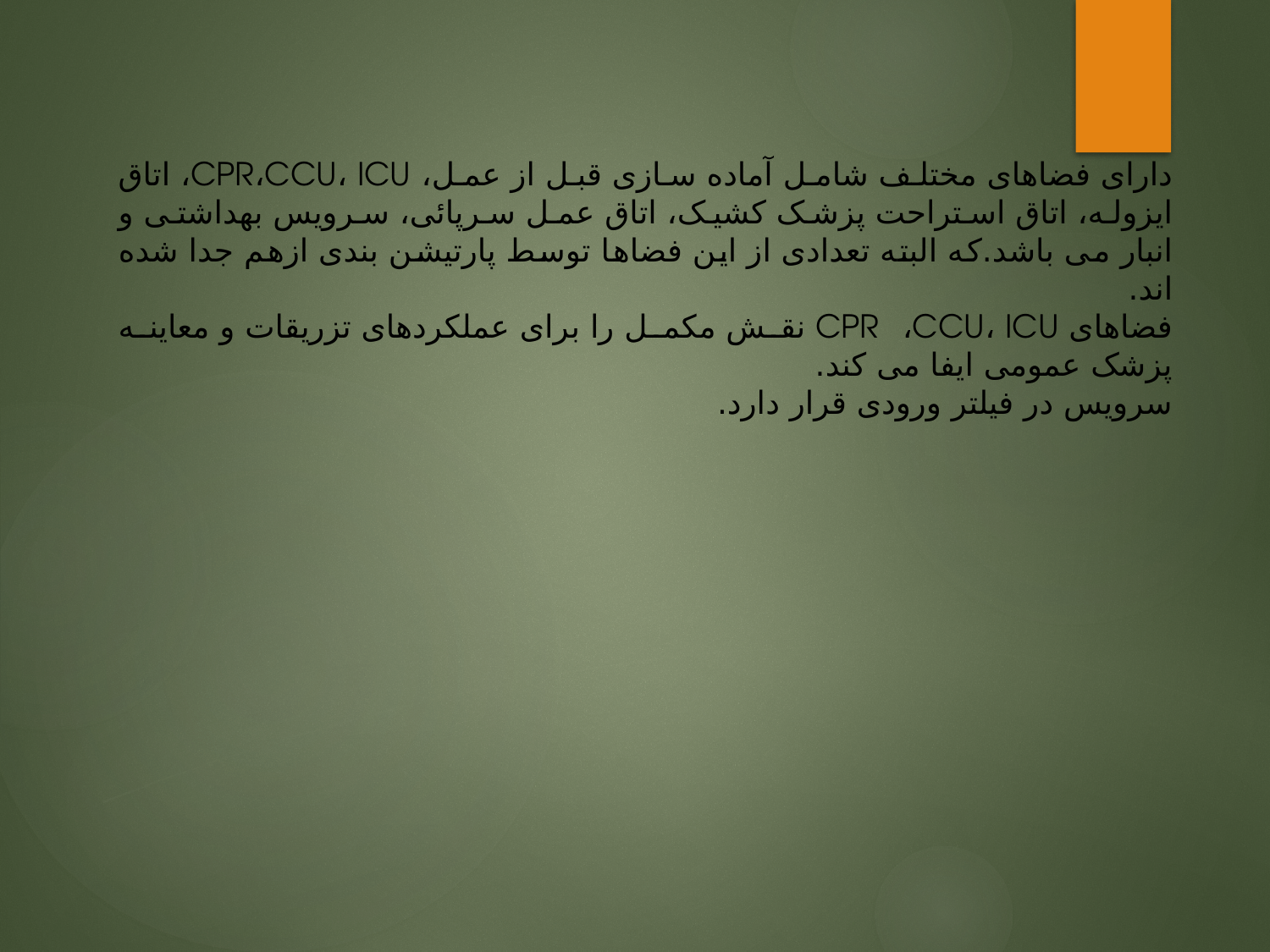

دارای فضاهای مختلف شامل آماده سازی قبل از عمل، CPR،CCU، ICU، اتاق ایزوله، اتاق استراحت پزشک کشیک، اتاق عمل سرپائی، سرویس بهداشتی و انبار می باشد.که البته تعدادی از این فضاها توسط پارتیشن بندی ازهم جدا شده اند.
فضاهای CPR ،CCU، ICU نقش مکمل را برای عملکردهای تزریقات و معاینه پزشک عمومی ایفا می کند.
سرویس در فیلتر ورودی قرار دارد.